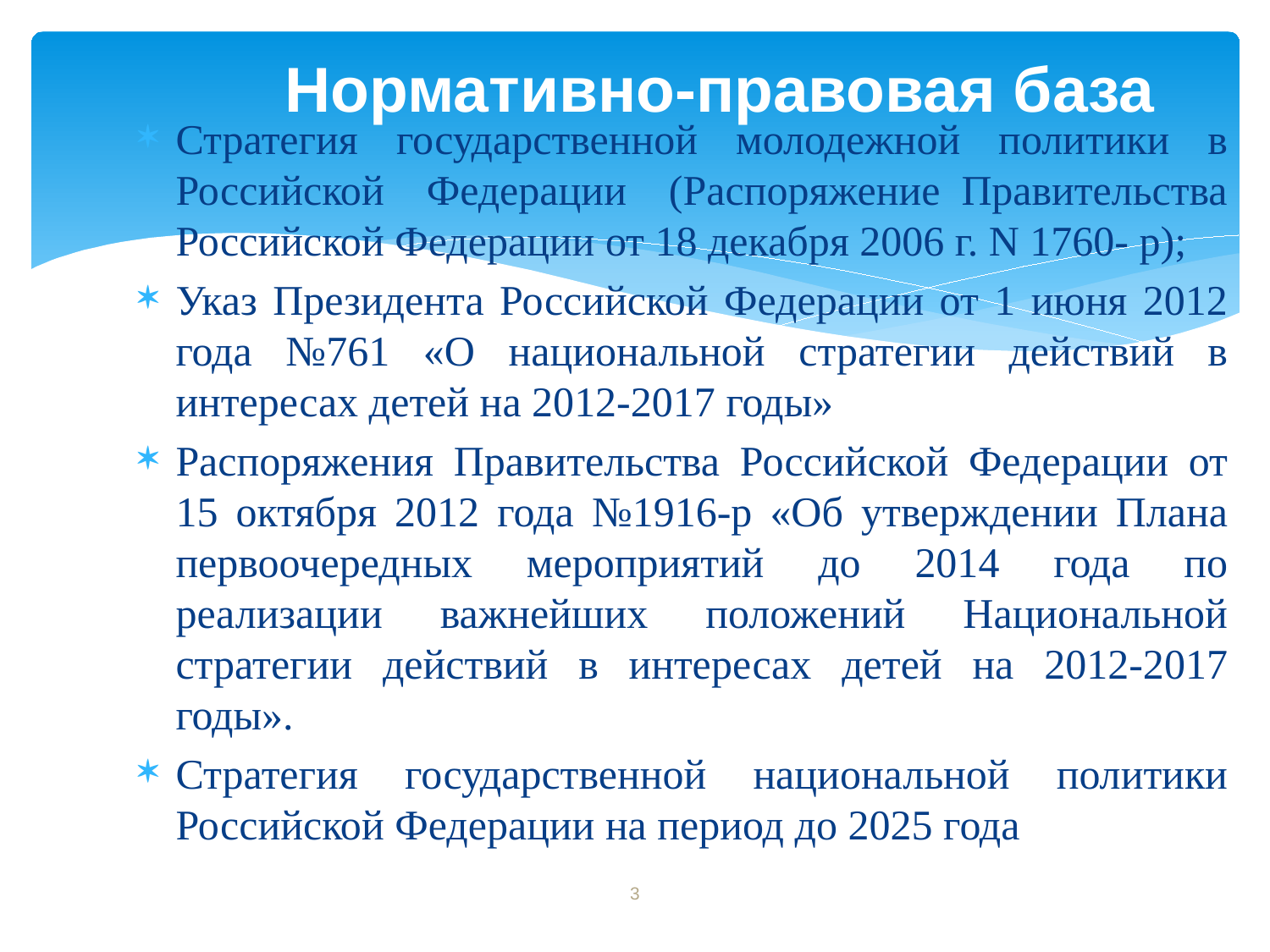

# Нормативно-правовая база
Стратегия государственной молодежной политики в Российской  Федерации  (Распоряжение Правительства Российской Федерации от 18 декабря 2006 г. N 1760- р);
Указ Президента Российской Федерации от 1 июня 2012 года №761 «О национальной стратегии действий в интересах детей на 2012-2017 годы»
Распоряжения Правительства Российской Федерации от 15 октября 2012 года №1916-р «Об утверждении Плана первоочередных мероприятий до 2014 года по реализации важнейших положений Национальной стратегии действий в интересах детей на 2012-2017 годы».
Стратегия государственной национальной политики Российской Федерации на период до 2025 года

3